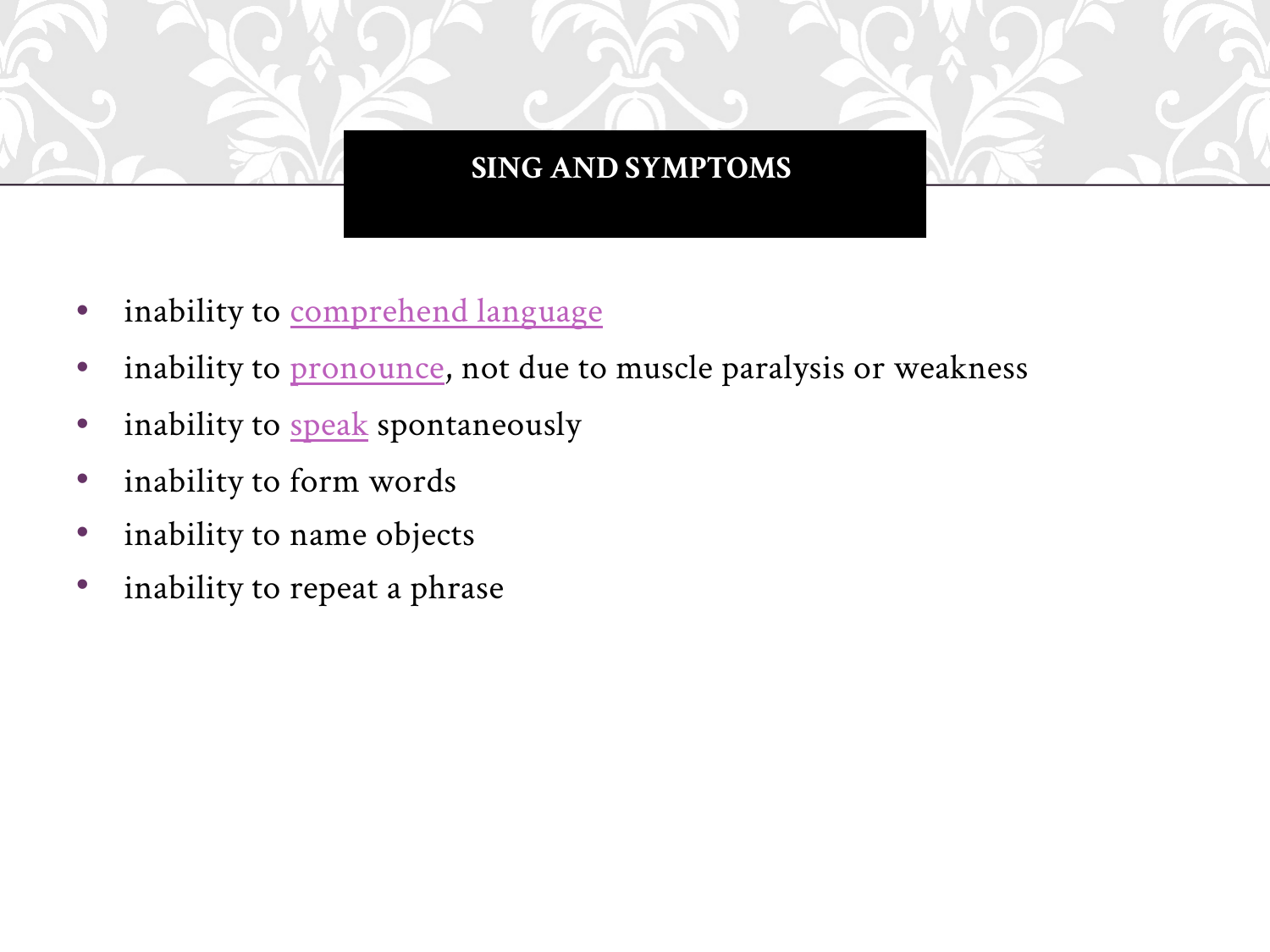

# Sing and symptoms
inability to comprehend language
inability to pronounce, not due to muscle paralysis or weakness
inability to speak spontaneously
inability to form words
inability to name objects
inability to repeat a phrase